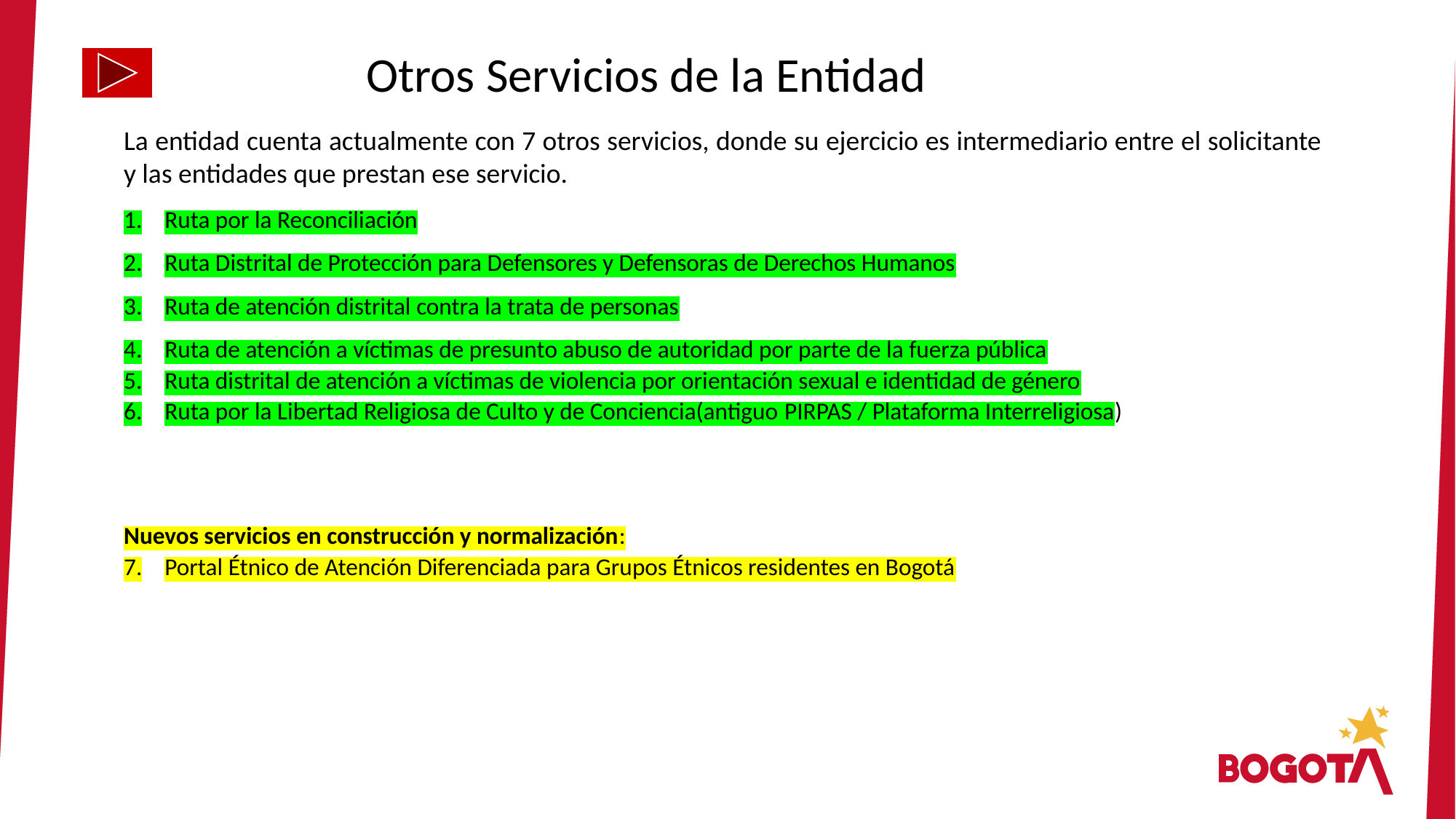

Otros Servicios de la Entidad

La entidad cuenta actualmente con 7 otros servicios, donde su ejercicio es intermediario entre el solicitante y las entidades que prestan ese servicio.
Ruta por la Reconciliación
Ruta Distrital de Protección para Defensores y Defensoras de Derechos Humanos
Ruta de atención distrital contra la trata de personas
Ruta de atención a víctimas de presunto abuso de autoridad por parte de la fuerza pública
Ruta distrital de atención a víctimas de violencia por orientación sexual e identidad de género
Ruta por la Libertad Religiosa de Culto y de Conciencia(antiguo PIRPAS / Plataforma Interreligiosa)

Nuevos servicios en construcción y normalización:
Portal Étnico de Atención Diferenciada para Grupos Étnicos residentes en Bogotá